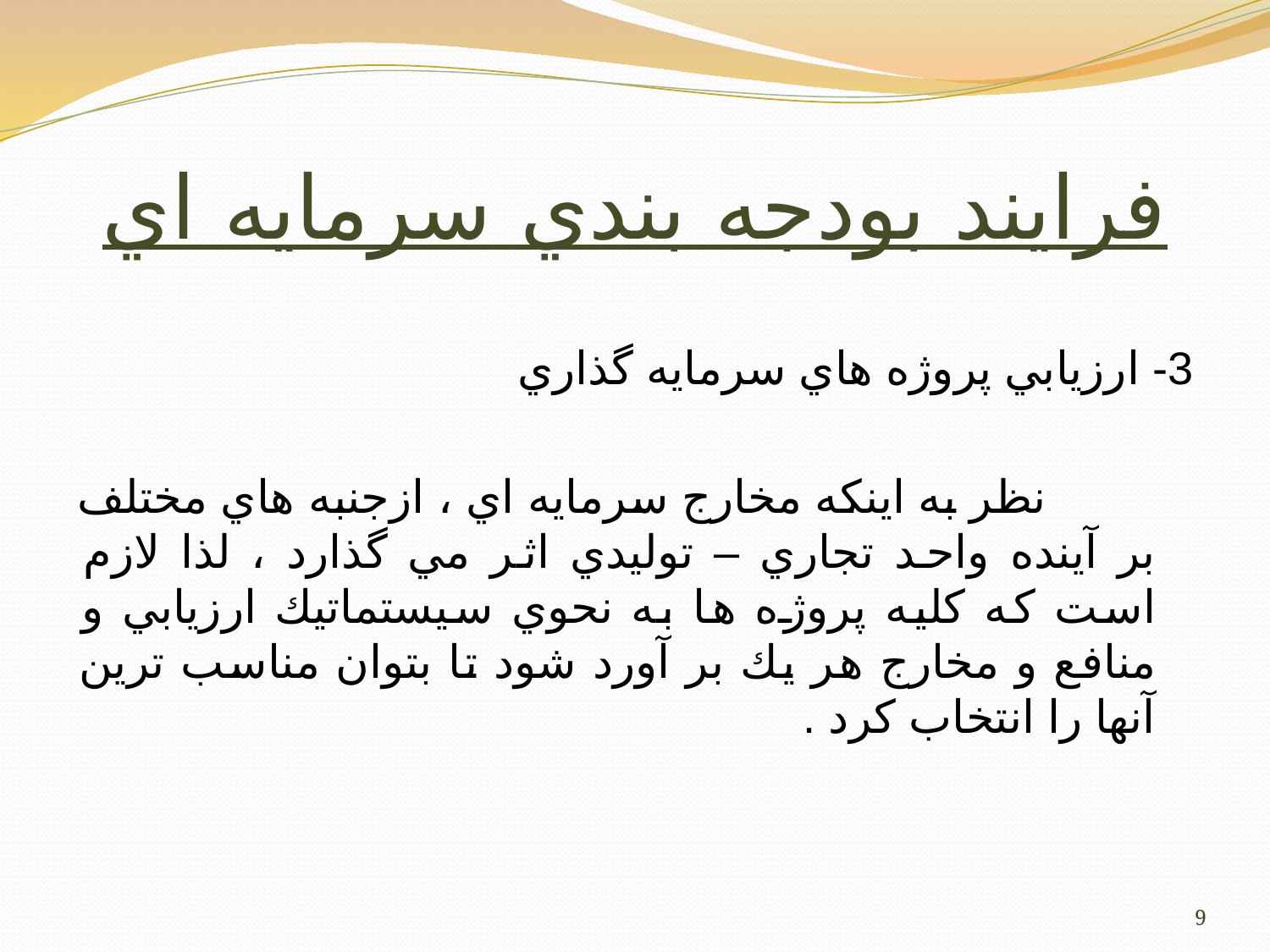

# فرايند بودجه بندي سرمايه اي

3- ارزيابي پروژه هاي سرمايه گذاري

           نظر به اينكه مخارج سرمايه اي ، ازجنبه هاي مختلف بر آينده واحد تجاري – توليدي اثر مي گذارد ، لذا لازم است كه كليه پروژه ها به نحوي سيستماتيك ارزيابي و منافع و مخارج هر يك بر آورد شود تا بتوان مناسب ترين آنها را انتخاب كرد .

9